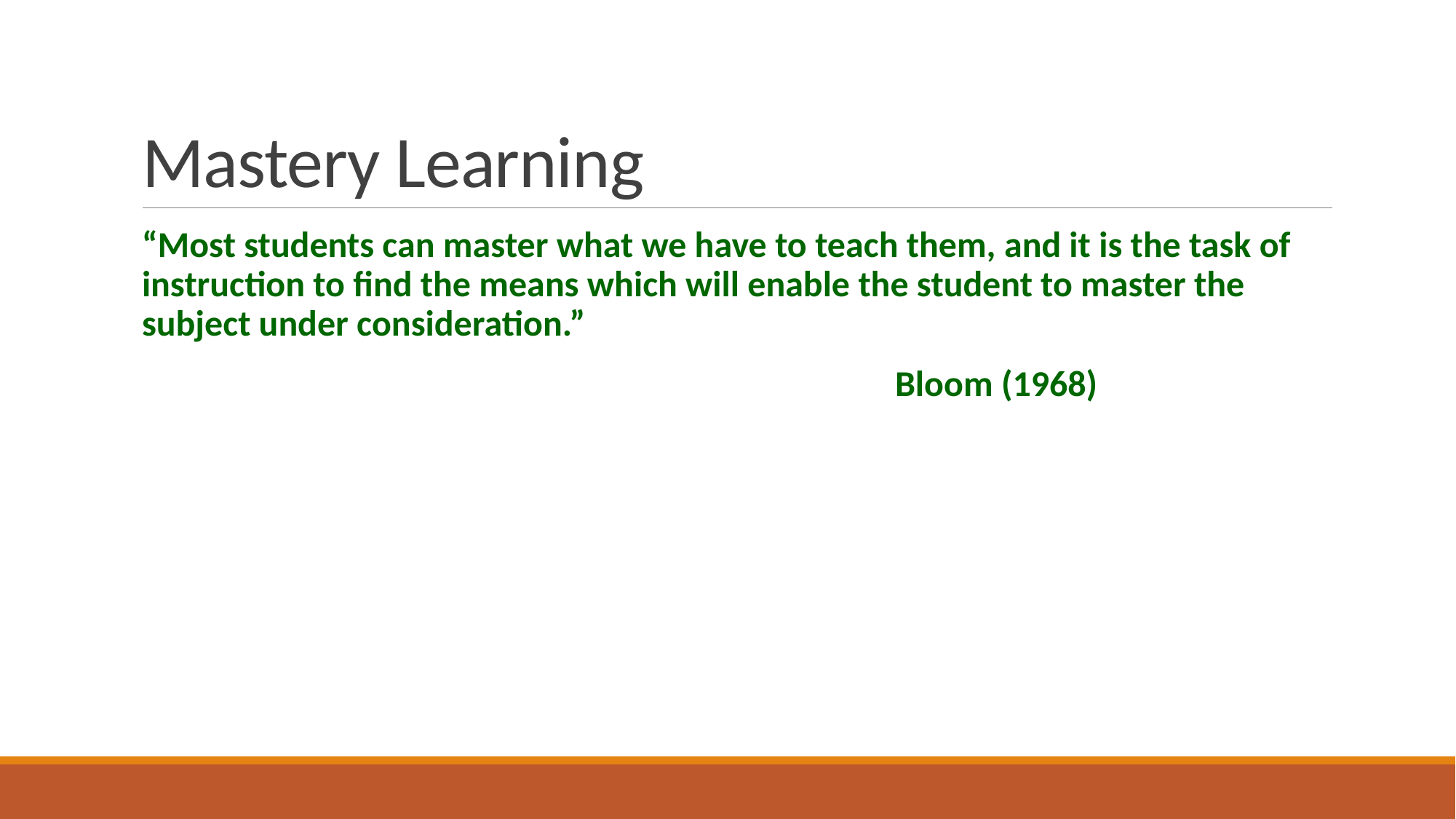

# Mastery Learning
“Most students can master what we have to teach them, and it is the task of instruction to find the means which will enable the student to master the subject under consideration.”
							Bloom (1968)